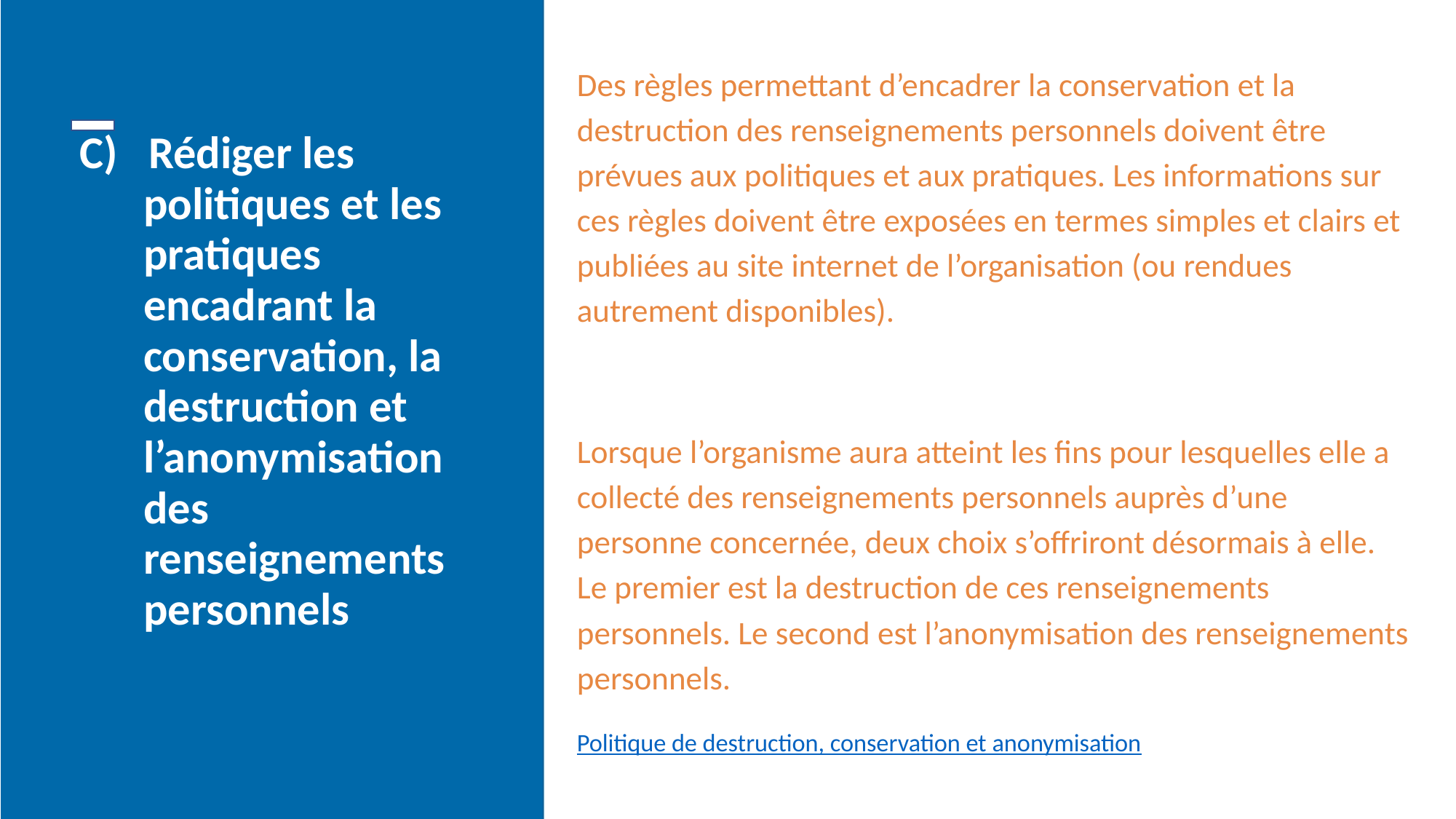

Des règles permettant d’encadrer la conservation et la destruction des renseignements personnels doivent être prévues aux politiques et aux pratiques. Les informations sur ces règles doivent être exposées en termes simples et clairs et publiées au site internet de l’organisation (ou rendues autrement disponibles).

Lorsque l’organisme aura atteint les fins pour lesquelles elle a collecté des renseignements personnels auprès d’une personne concernée, deux choix s’offriront désormais à elle. Le premier est la destruction de ces renseignements personnels. Le second est l’anonymisation des renseignements personnels.

Politique de destruction, conservation et anonymisation

# C)   Rédiger les politiques et les pratiques encadrant la conservation, la destruction et l’anonymisation des renseignements personnels